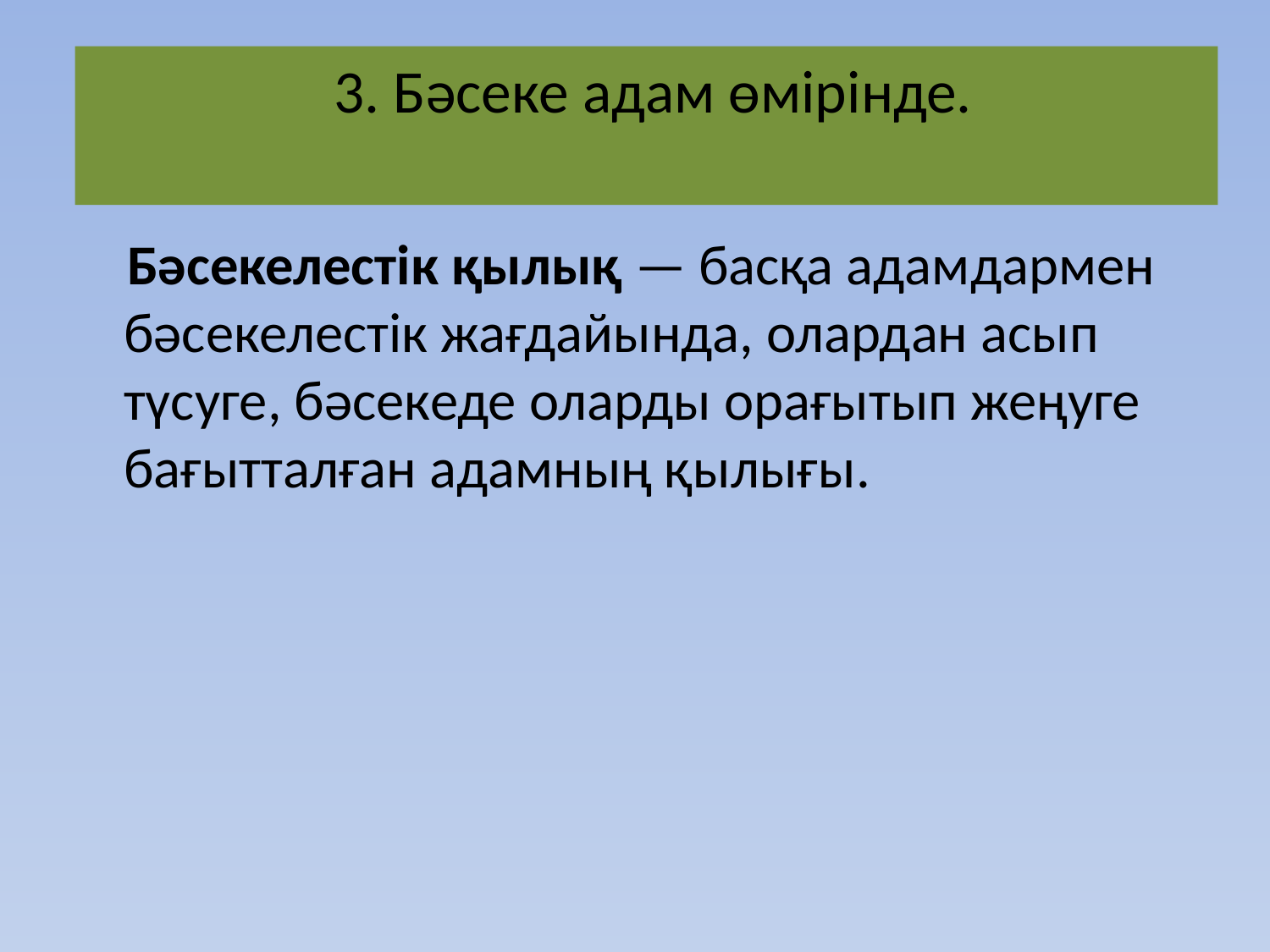

# 3. Бәсеке адам өмірінде.
    Бәсекелестік қылық — басқа адамдармен бәсекелестік жағдайында, олардан асып түсуге, бәсекеде оларды орағытып жеңуге бағытталған адамның қылығы.